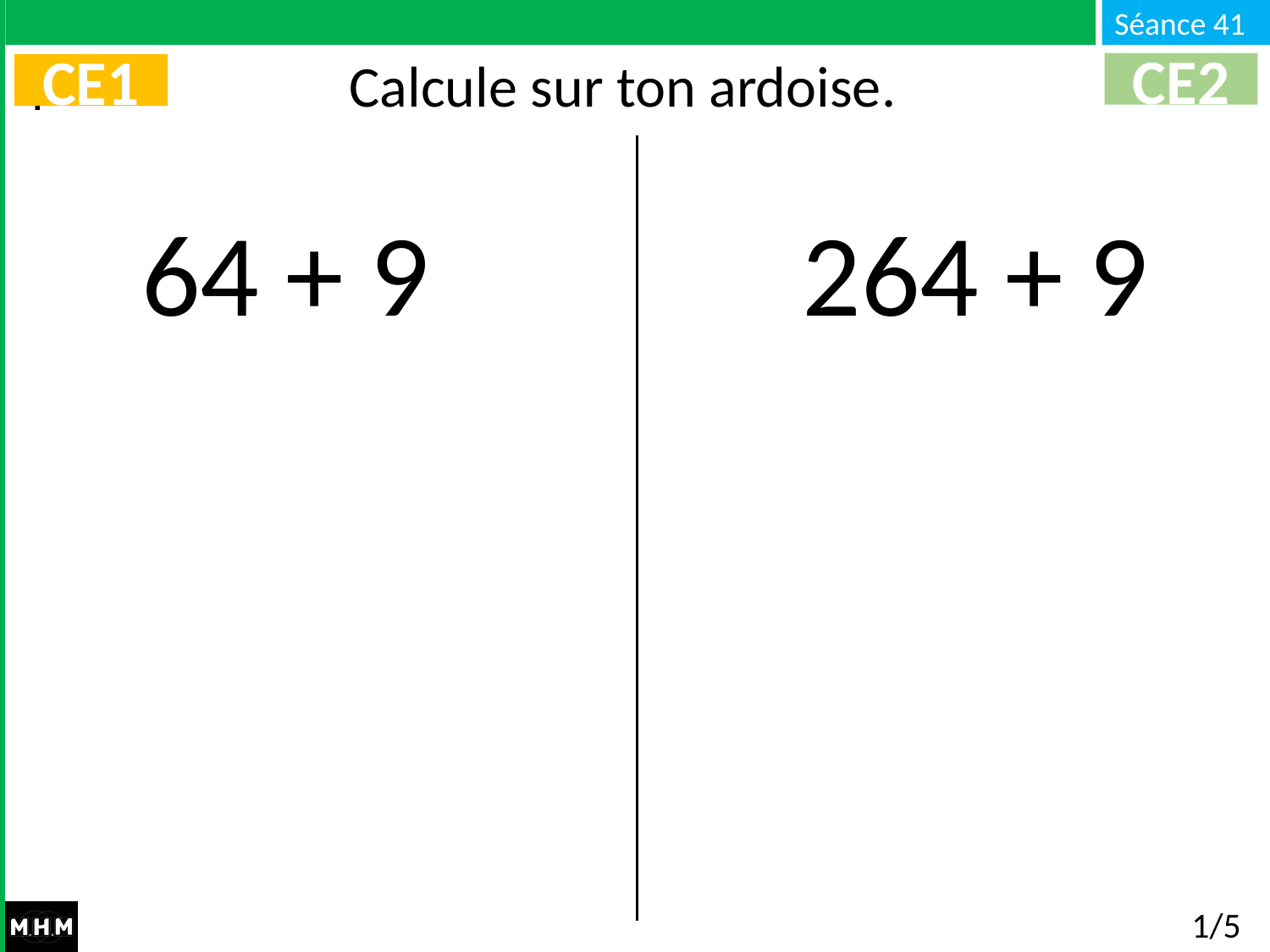

# Calcule sur ton ardoise.
CE2
CE1
64 + 9
264 + 9
1/5